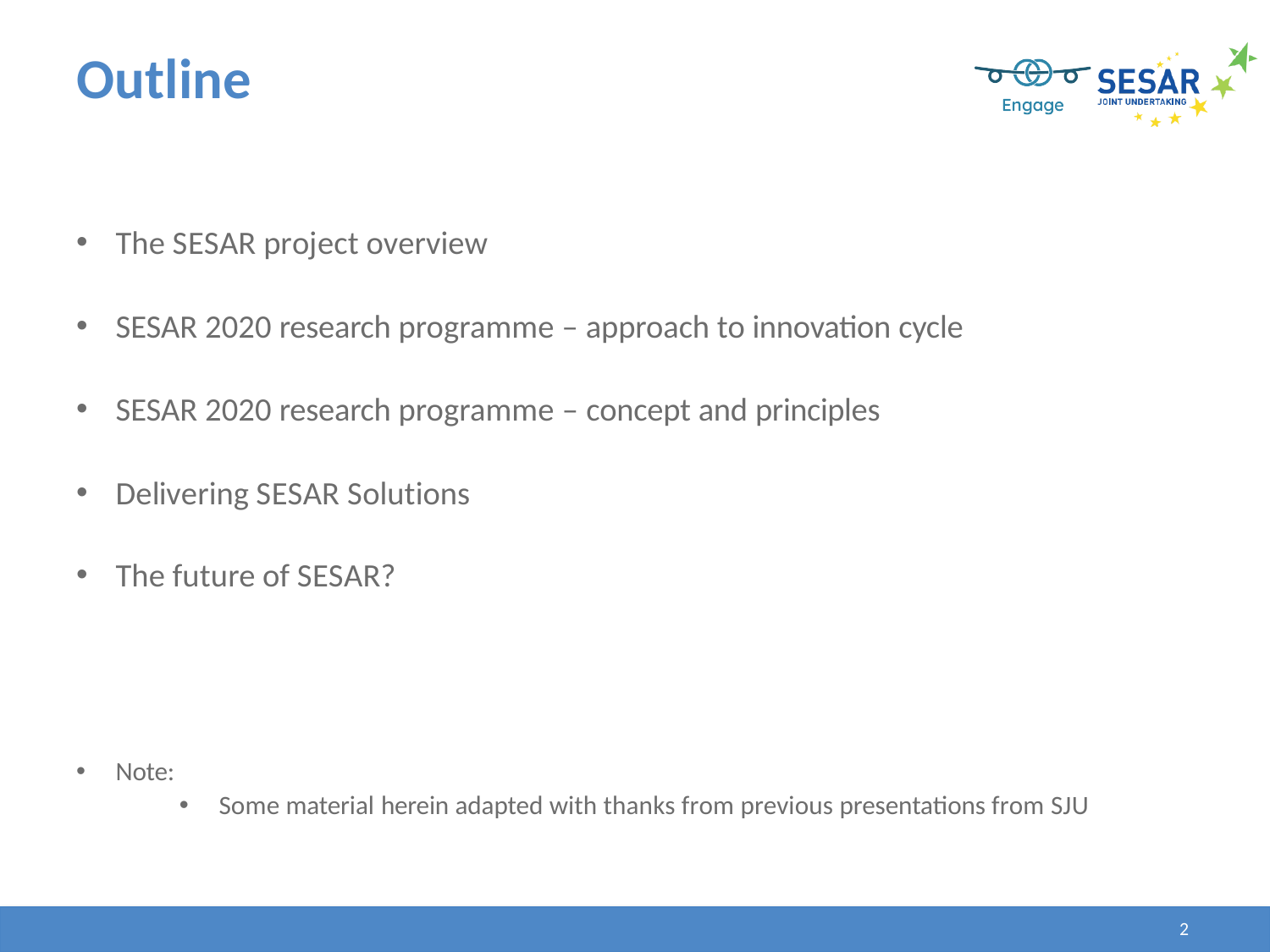

# Outline
The SESAR project overview

SESAR 2020 research programme – approach to innovation cycle

SESAR 2020 research programme – concept and principles

Delivering SESAR Solutions

The future of SESAR?
Note:
Some material herein adapted with thanks from previous presentations from SJU
2